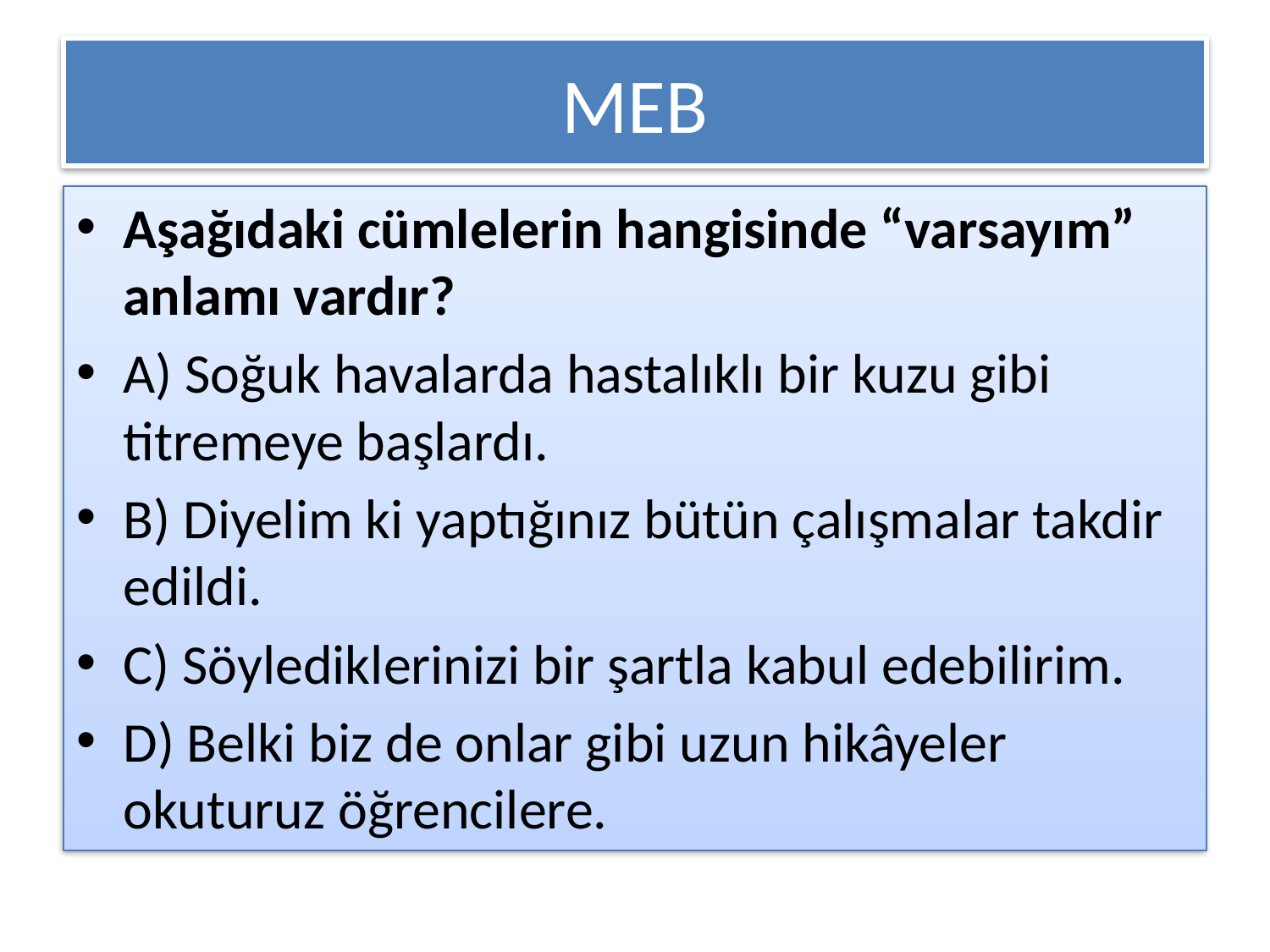

# MEB
Aşağıdaki cümlelerin hangisinde “varsayım” anlamı vardır?
A) Soğuk havalarda hastalıklı bir kuzu gibi titremeye başlardı.
B) Diyelim ki yaptığınız bütün çalışmalar takdir edildi.
C) Söylediklerinizi bir şartla kabul edebilirim.
D) Belki biz de onlar gibi uzun hikâyeler okuturuz öğrencilere.